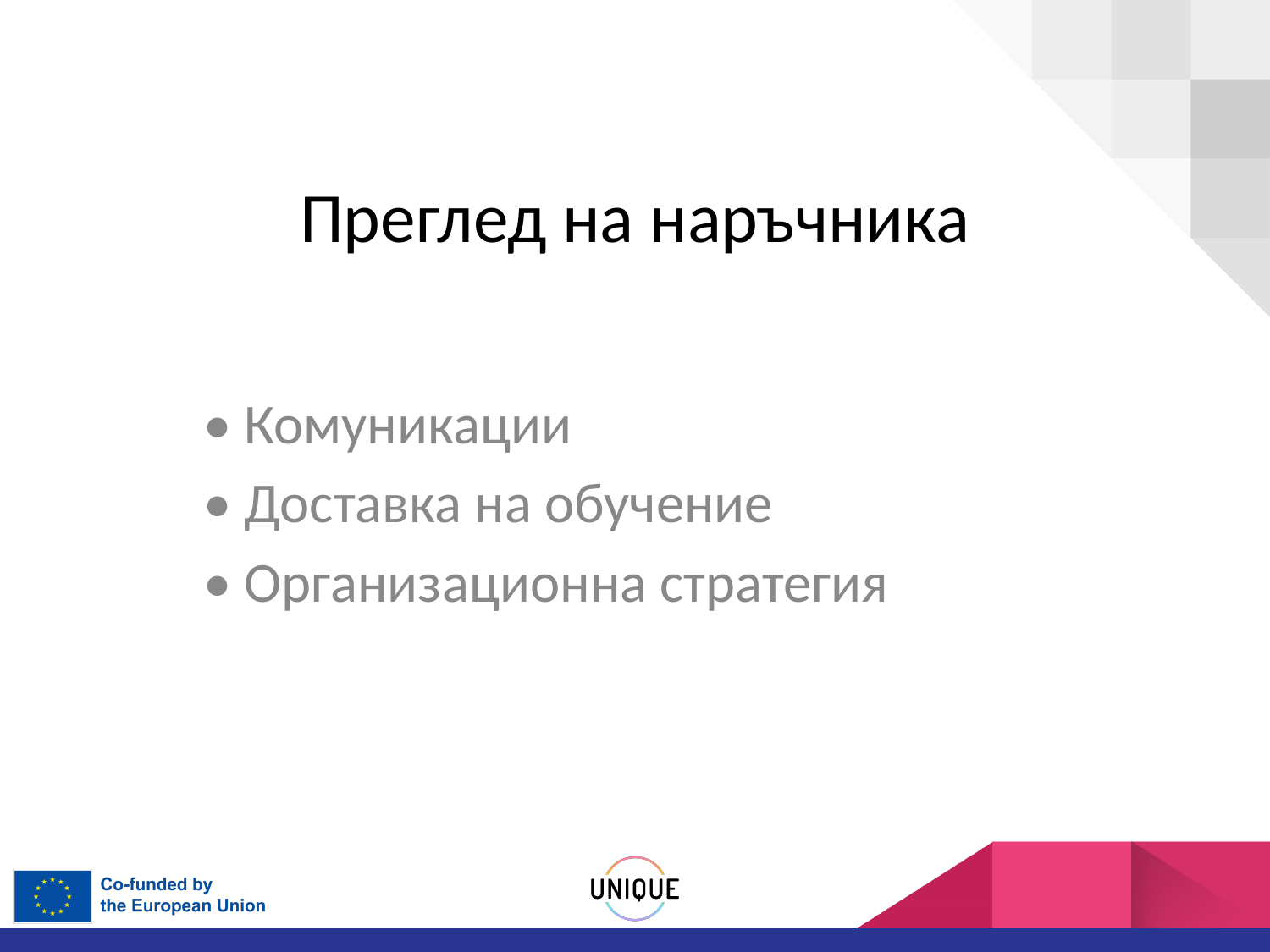

# Преглед на наръчника
• Комуникации
• Доставка на обучение
• Организационна стратегия